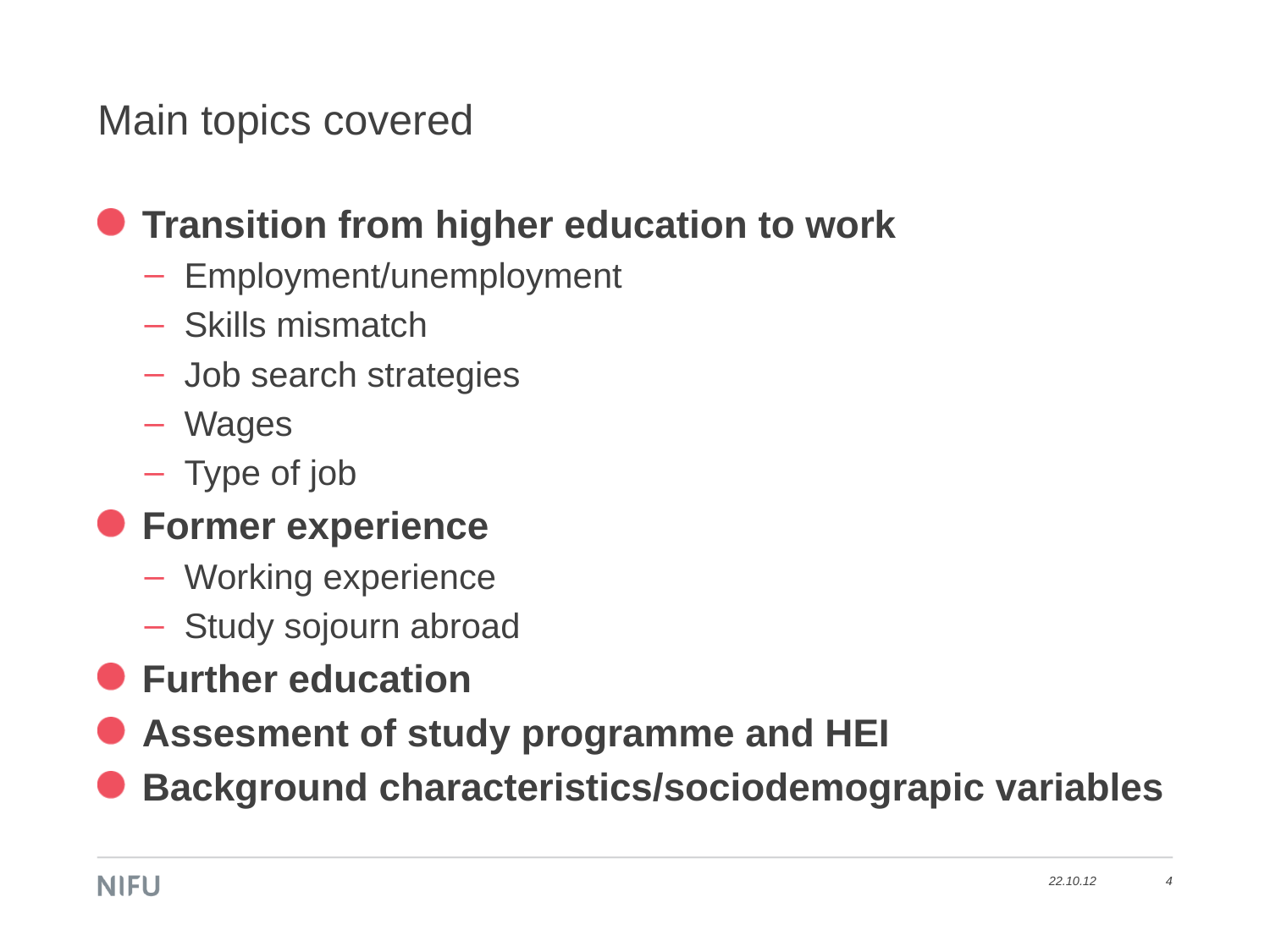

# Main topics covered
Transition from higher education to work
Employment/unemployment
Skills mismatch
Job search strategies
Wages
Type of job
Former experience
Working experience
Study sojourn abroad
Further education
Assesment of study programme and HEI
Background characteristics/sociodemograpic variables

22.10.12
4